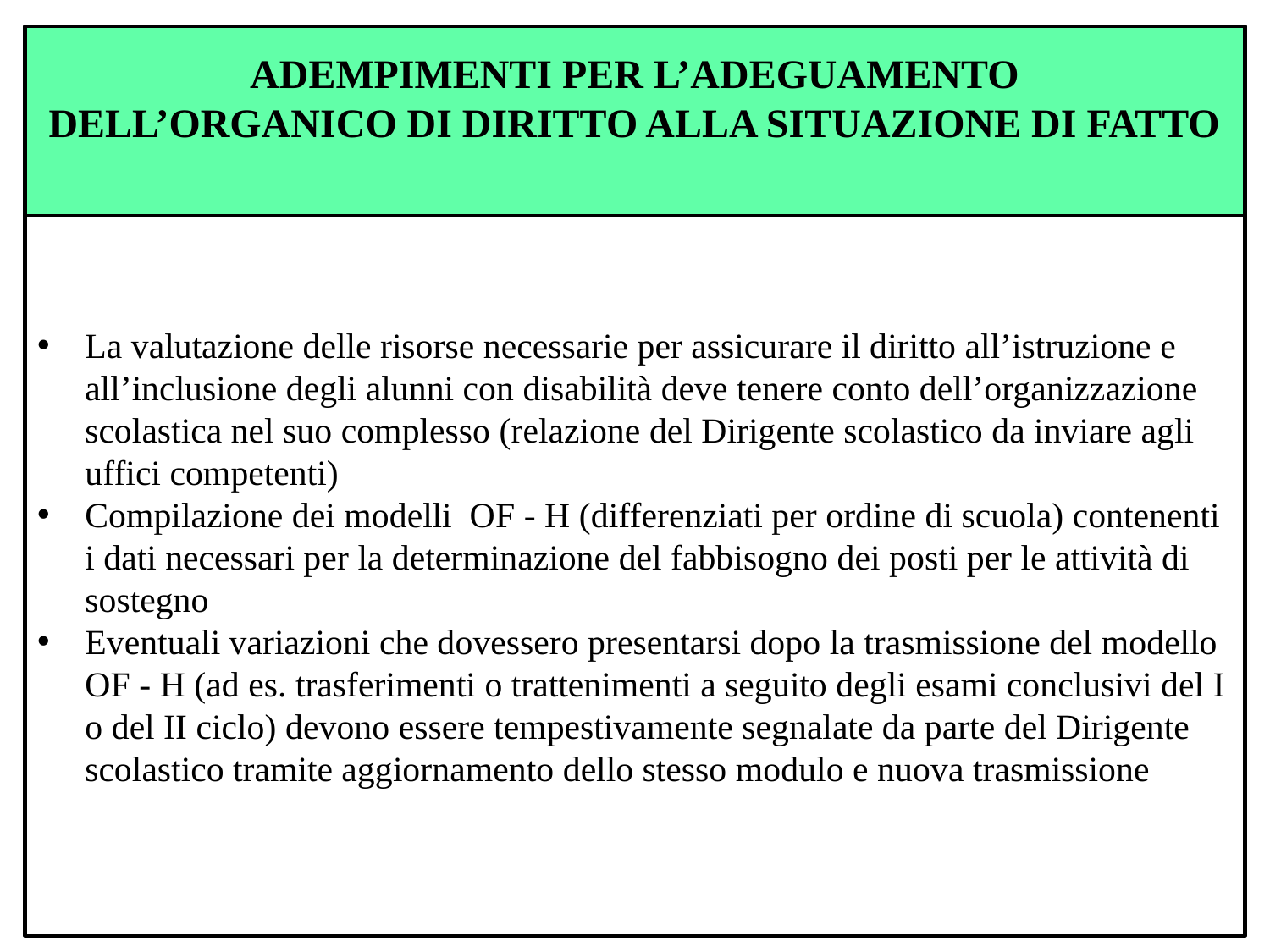

ADEMPIMENTI PER L’ADEGUAMENTO
DELL’ORGANICO DI DIRITTO ALLA SITUAZIONE DI FATTO

La valutazione delle risorse necessarie per assicurare il diritto all’istruzione e all’inclusione degli alunni con disabilità deve tenere conto dell’organizzazione scolastica nel suo complesso (relazione del Dirigente scolastico da inviare agli uffici competenti)
Compilazione dei modelli  OF - H (differenziati per ordine di scuola) contenenti i dati necessari per la determinazione del fabbisogno dei posti per le attività di sostegno
Eventuali variazioni che dovessero presentarsi dopo la trasmissione del modello OF - H (ad es. trasferimenti o trattenimenti a seguito degli esami conclusivi del I o del II ciclo) devono essere tempestivamente segnalate da parte del Dirigente scolastico tramite aggiornamento dello stesso modulo e nuova trasmissione